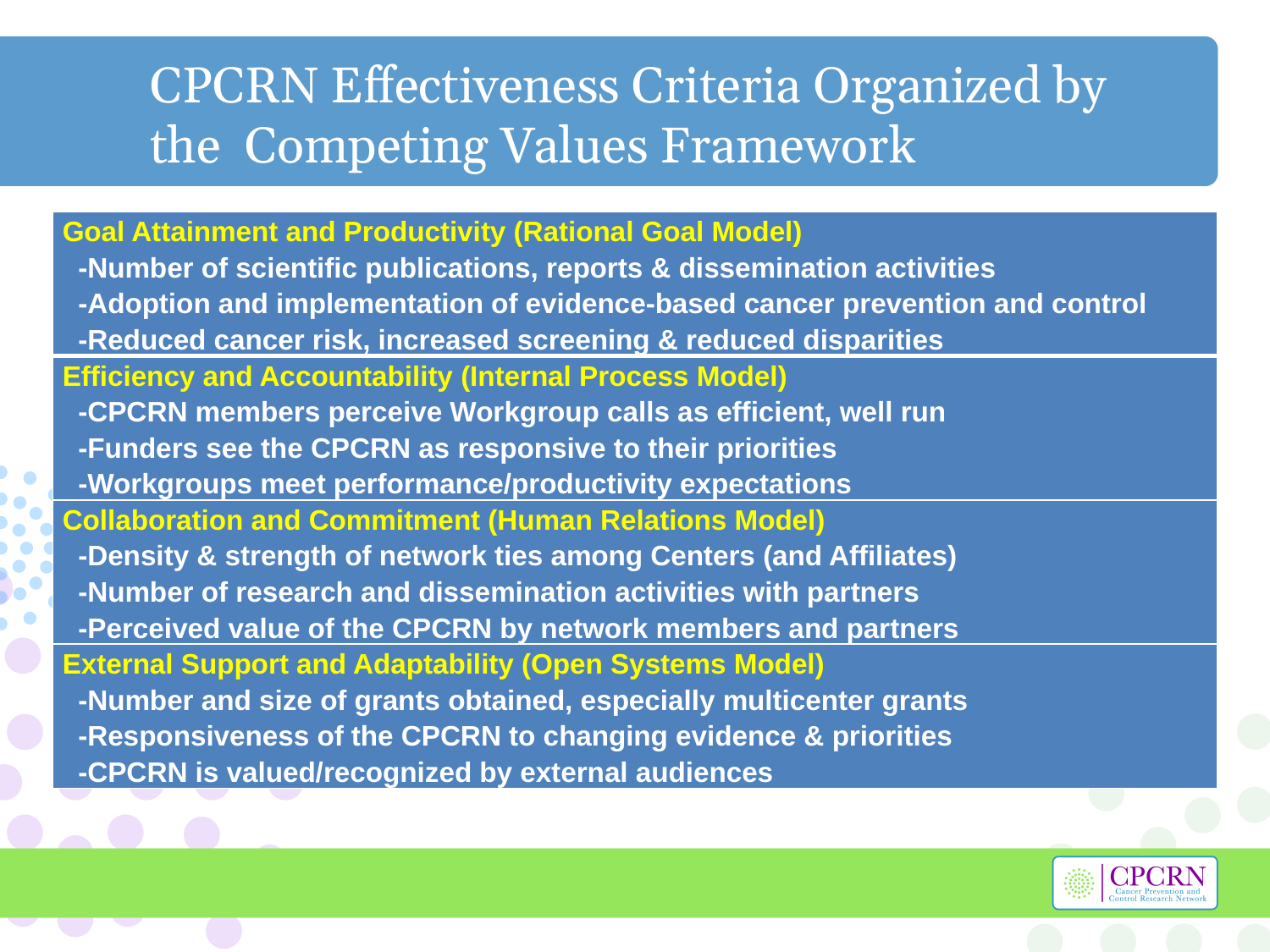

CPCRN Effectiveness Criteria Organized by the  Competing Values Framework
| Goal Attainment and Productivity (Rational Goal Model) -Number of scientific publications, reports & dissemination activities -Adoption and implementation of evidence-based cancer prevention and control -Reduced cancer risk, increased screening & reduced disparities |
| --- |
| Efficiency and Accountability (Internal Process Model) -CPCRN members perceive Workgroup calls as efficient, well run -Funders see the CPCRN as responsive to their priorities -Workgroups meet performance/productivity expectations |
| Collaboration and Commitment (Human Relations Model) -Density & strength of network ties among Centers (and Affiliates) -Number of research and dissemination activities with partners -Perceived value of the CPCRN by network members and partners |
| External Support and Adaptability (Open Systems Model) -Number and size of grants obtained, especially multicenter grants -Responsiveness of the CPCRN to changing evidence & priorities -CPCRN is valued/recognized by external audiences |